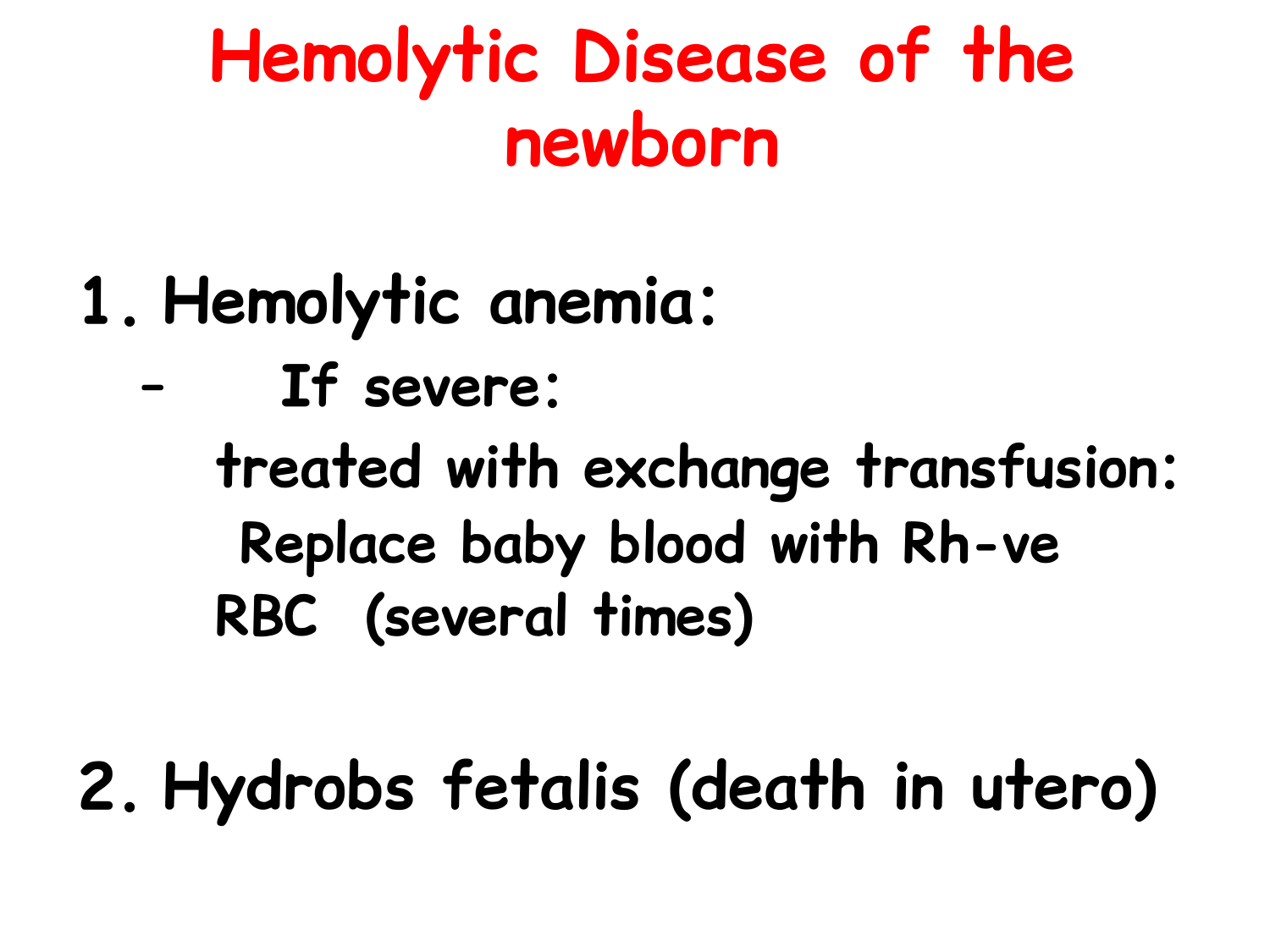

# Hemolytic Disease of the
newborn
Hemolytic anemia:
–	If severe:
treated with exchange transfusion:  Replace baby blood with Rh-ve RBC  (several times)

Hydrobs fetalis (death in utero)